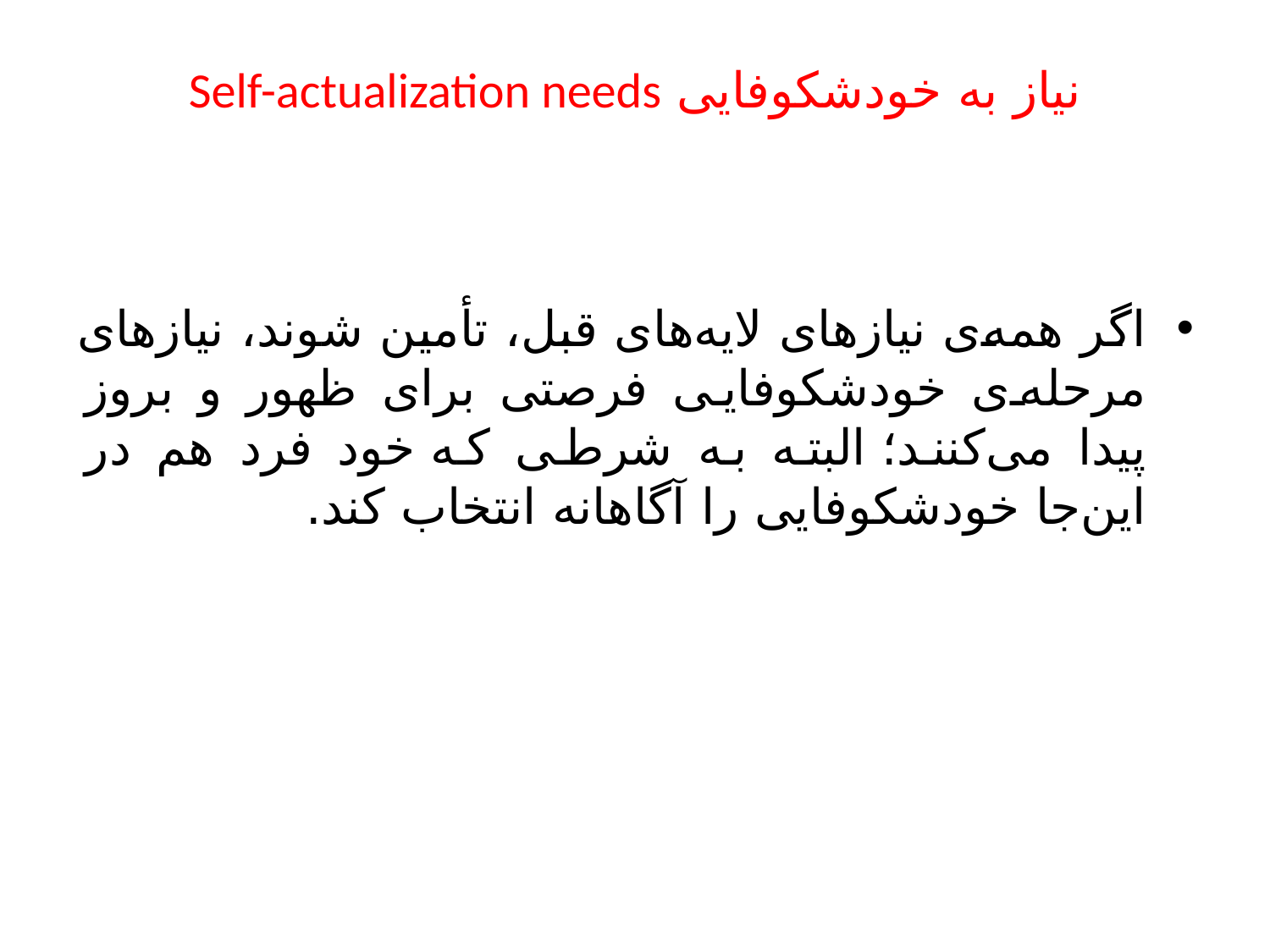

# نیاز به خودشکوفایی Self-actualization needs

اگر همه‌ی نیازهای لایه‌های قبل، تأمین شوند، نیاز‌های مرحله‌ی خودشکوفایی فرصتی برای ظهور و بروز پیدا می‌کنند؛ البته به شرطی که خود فرد هم در این‌جا خودشکوفایی‌ را آگاهانه انتخاب کند.